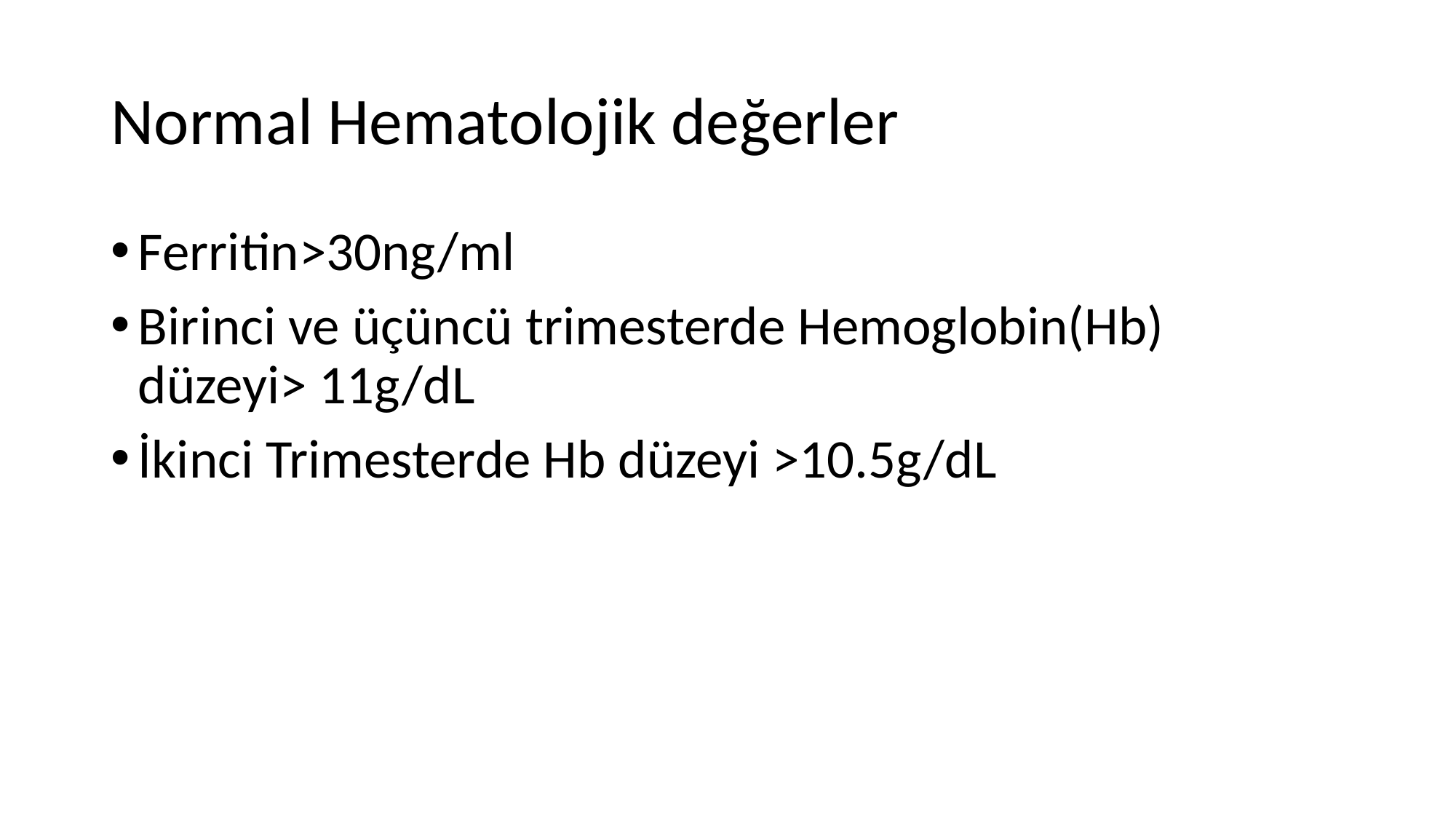

# Normal Hematolojik değerler
Ferritin>30ng/ml
Birinci ve üçüncü trimesterde Hemoglobin(Hb) düzeyi> 11g/dL
İkinci Trimesterde Hb düzeyi >10.5g/dL